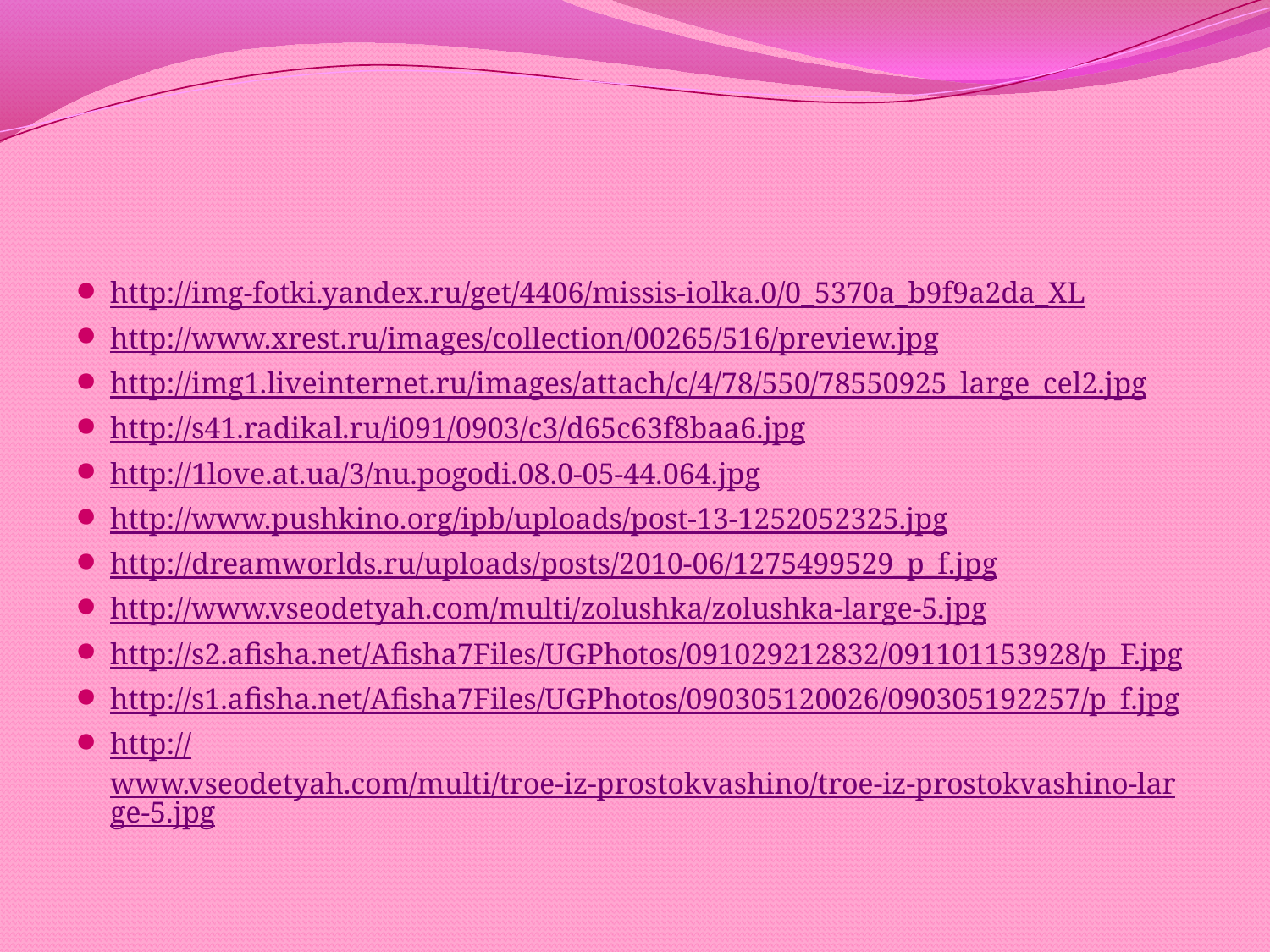

http://img-fotki.yandex.ru/get/4406/missis-iolka.0/0_5370a_b9f9a2da_XL
http://www.xrest.ru/images/collection/00265/516/preview.jpg
http://img1.liveinternet.ru/images/attach/c/4/78/550/78550925_large_cel2.jpg
http://s41.radikal.ru/i091/0903/c3/d65c63f8baa6.jpg
http://1love.at.ua/3/nu.pogodi.08.0-05-44.064.jpg
http://www.pushkino.org/ipb/uploads/post-13-1252052325.jpg
http://dreamworlds.ru/uploads/posts/2010-06/1275499529_p_f.jpg
http://www.vseodetyah.com/multi/zolushka/zolushka-large-5.jpg
http://s2.afisha.net/Afisha7Files/UGPhotos/091029212832/091101153928/p_F.jpg
http://s1.afisha.net/Afisha7Files/UGPhotos/090305120026/090305192257/p_f.jpg
http://www.vseodetyah.com/multi/troe-iz-prostokvashino/troe-iz-prostokvashino-large-5.jpg